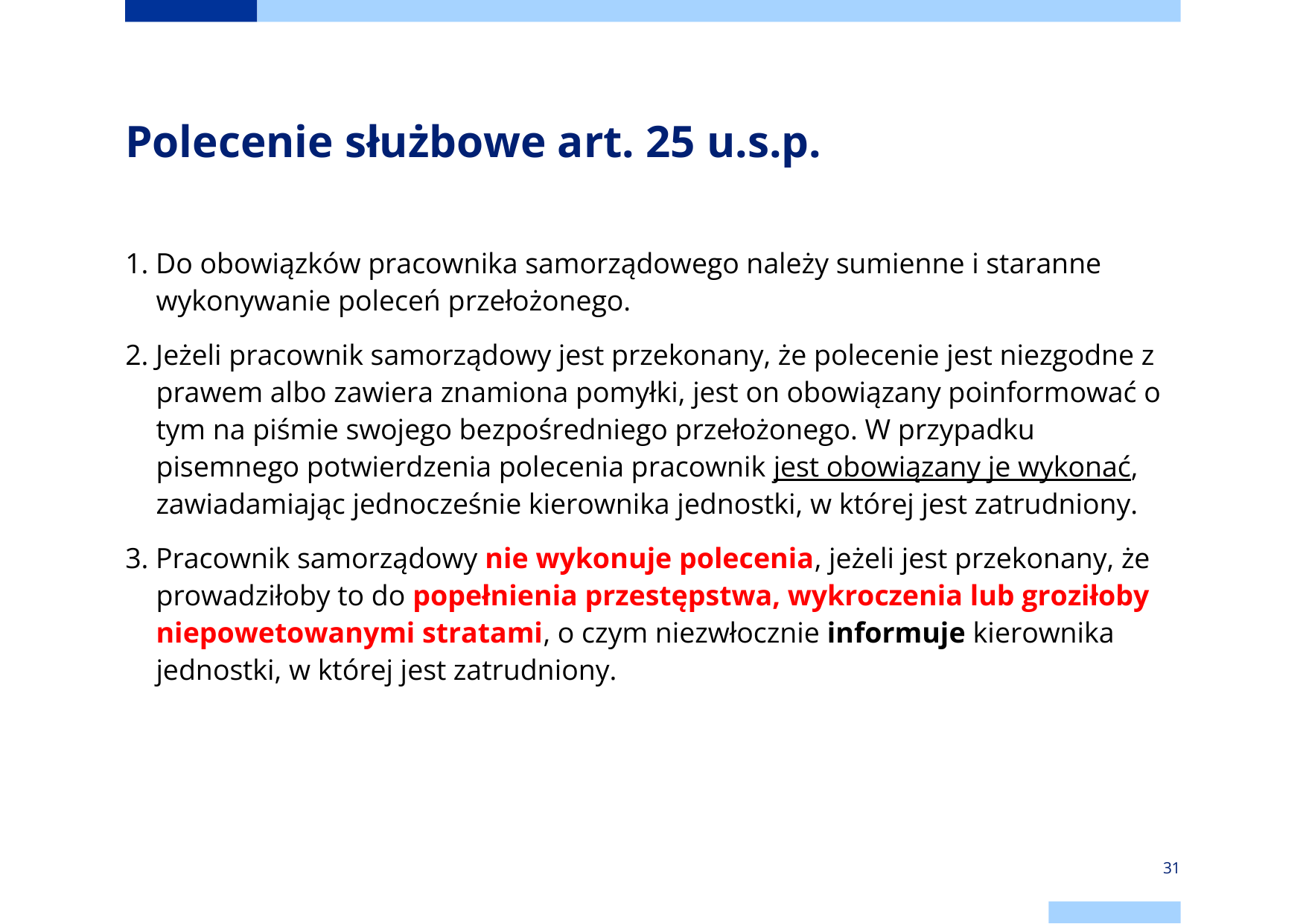

# Polecenie służbowe art. 25 u.s.p.
1. Do obowiązków pracownika samorządowego należy sumienne i staranne wykonywanie poleceń przełożonego.
2. Jeżeli pracownik samorządowy jest przekonany, że polecenie jest niezgodne z prawem albo zawiera znamiona pomyłki, jest on obowiązany poinformować o tym na piśmie swojego bezpośredniego przełożonego. W przypadku pisemnego potwierdzenia polecenia pracownik jest obowiązany je wykonać, zawiadamiając jednocześnie kierownika jednostki, w której jest zatrudniony.
3. Pracownik samorządowy nie wykonuje polecenia, jeżeli jest przekonany, że prowadziłoby to do popełnienia przestępstwa, wykroczenia lub groziłoby niepowetowanymi stratami, o czym niezwłocznie informuje kierownika jednostki, w której jest zatrudniony.

31